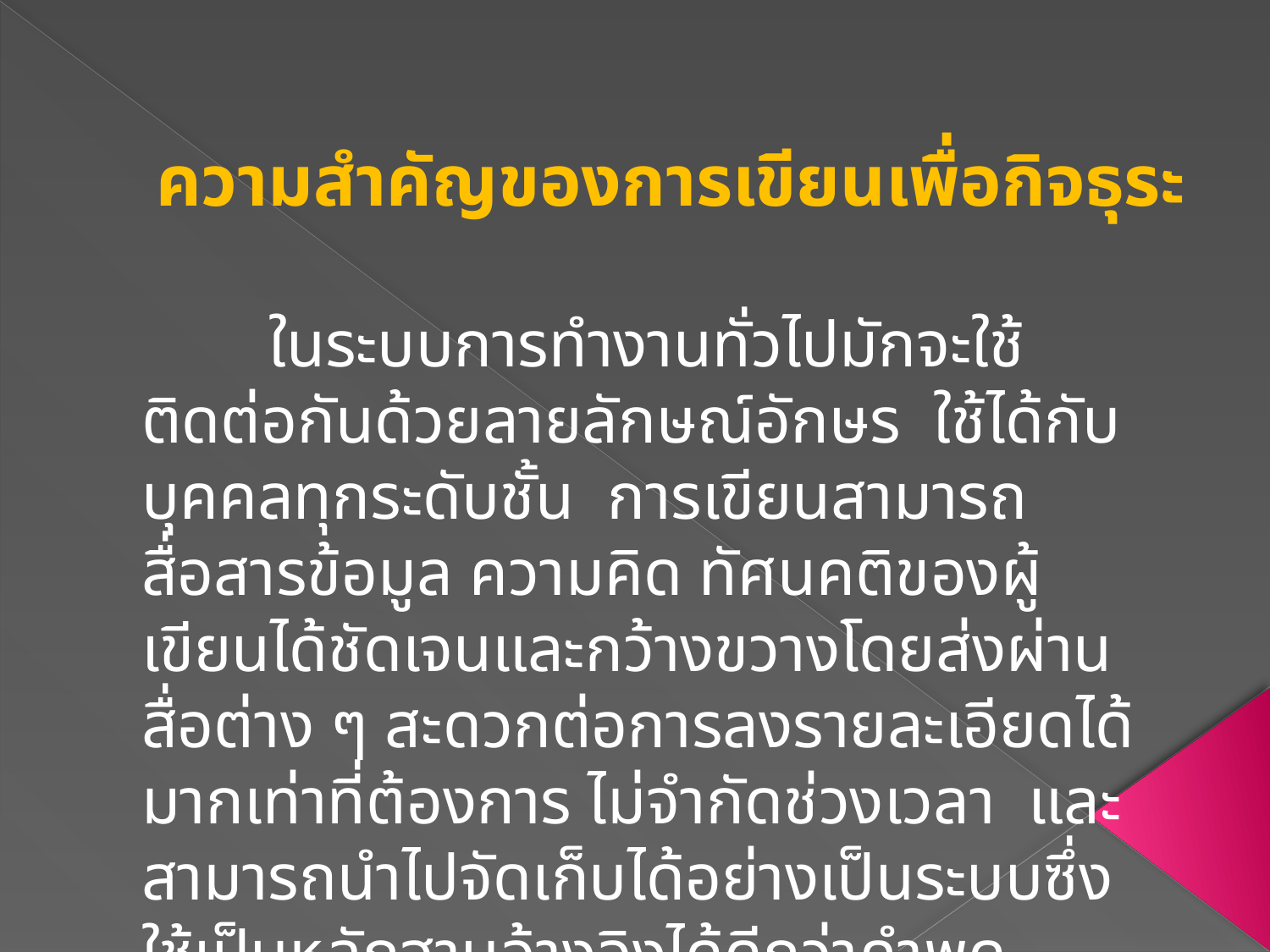

ความสำคัญของการเขียนเพื่อกิจธุระ
	ในระบบการทำงานทั่วไปมักจะใช้ติดต่อกันด้วยลายลักษณ์อักษร  ใช้ได้กับบุคคลทุกระดับชั้น  การเขียนสามารถสื่อสารข้อมูล ความคิด ทัศนคติของผู้เขียนได้ชัดเจนและกว้างขวางโดยส่งผ่านสื่อต่าง ๆ สะดวกต่อการลงรายละเอียดได้มากเท่าที่ต้องการ ไม่จำกัดช่วงเวลา  และสามารถนำไปจัดเก็บได้อย่างเป็นระบบซึ่งใช้เป็นหลักฐานอ้างอิงได้ดีกว่าคำพูด